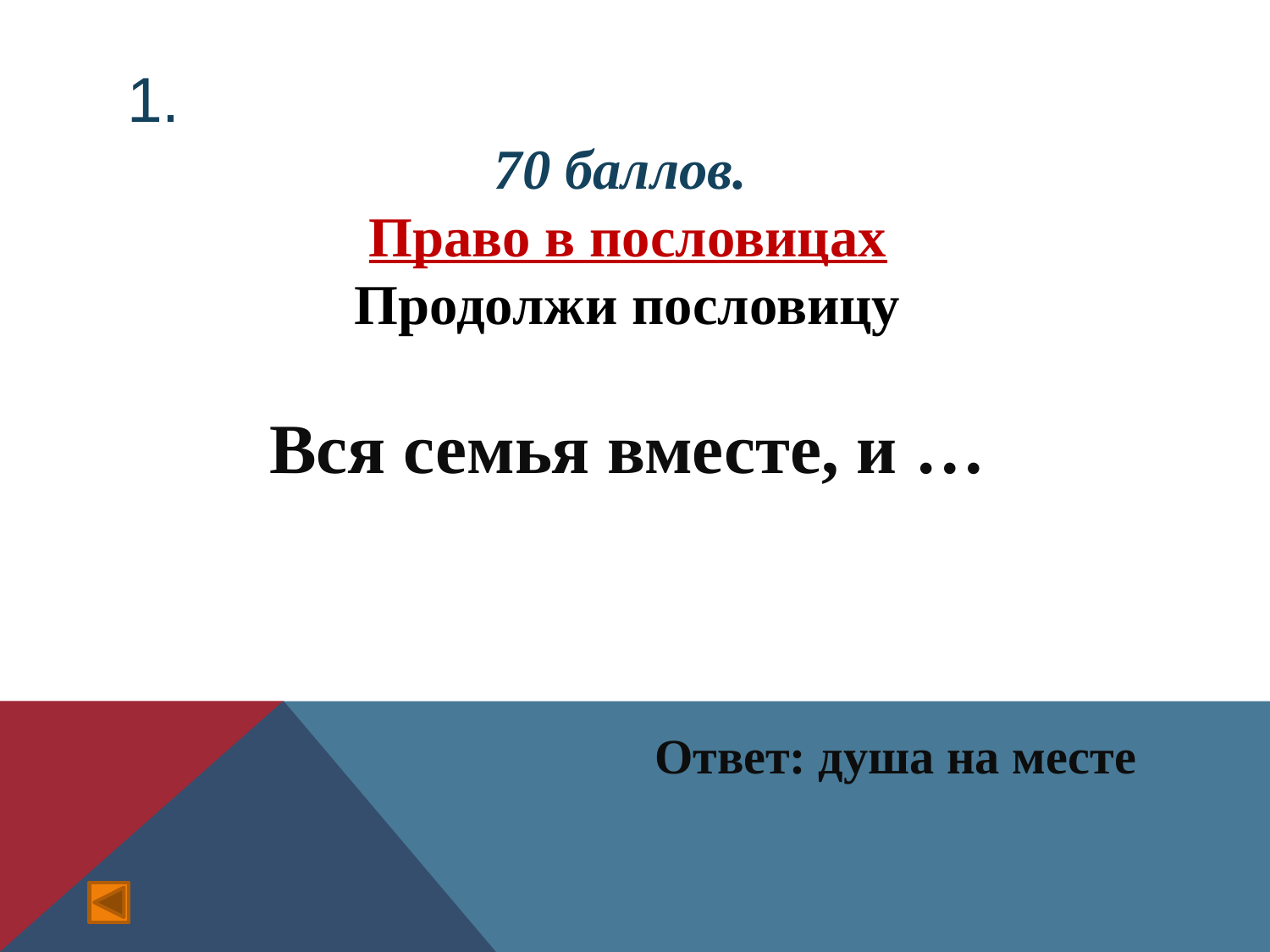

# 1.
70 баллов.
Право в пословицах
Продолжи пословицу

Вся семья вместе, и …

Ответ: душа на месте